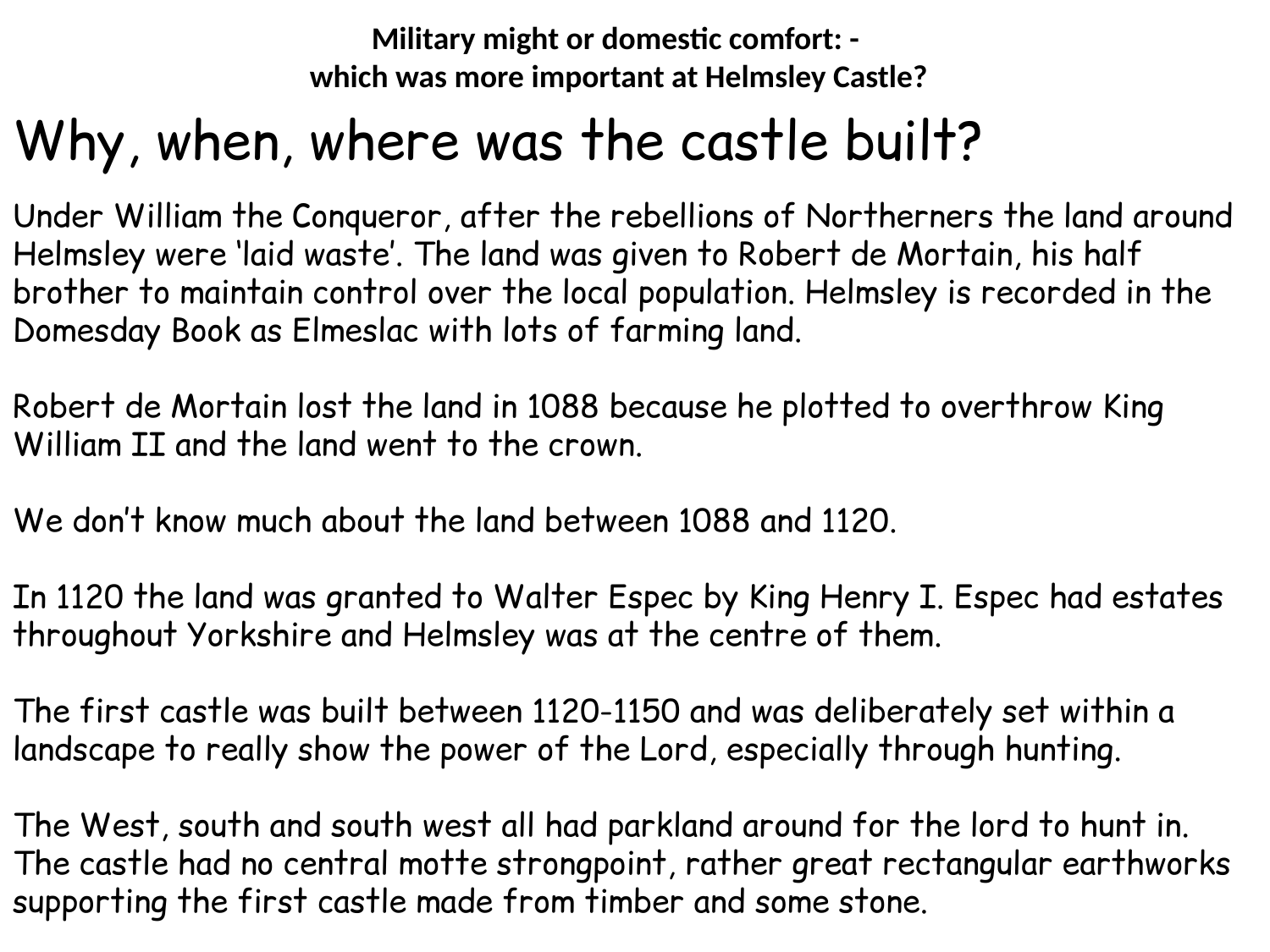

Military might or domestic comfort: -
which was more important at Helmsley Castle?
# Why, when, where was the castle built?
Under William the Conqueror, after the rebellions of Northerners the land around Helmsley were ‘laid waste’. The land was given to Robert de Mortain, his half brother to maintain control over the local population. Helmsley is recorded in the Domesday Book as Elmeslac with lots of farming land.

Robert de Mortain lost the land in 1088 because he plotted to overthrow King William II and the land went to the crown.

We don’t know much about the land between 1088 and 1120.

In 1120 the land was granted to Walter Espec by King Henry I. Espec had estates throughout Yorkshire and Helmsley was at the centre of them.

The first castle was built between 1120-1150 and was deliberately set within a landscape to really show the power of the Lord, especially through hunting.

The West, south and south west all had parkland around for the lord to hunt in. The castle had no central motte strongpoint, rather great rectangular earthworks supporting the first castle made from timber and some stone.